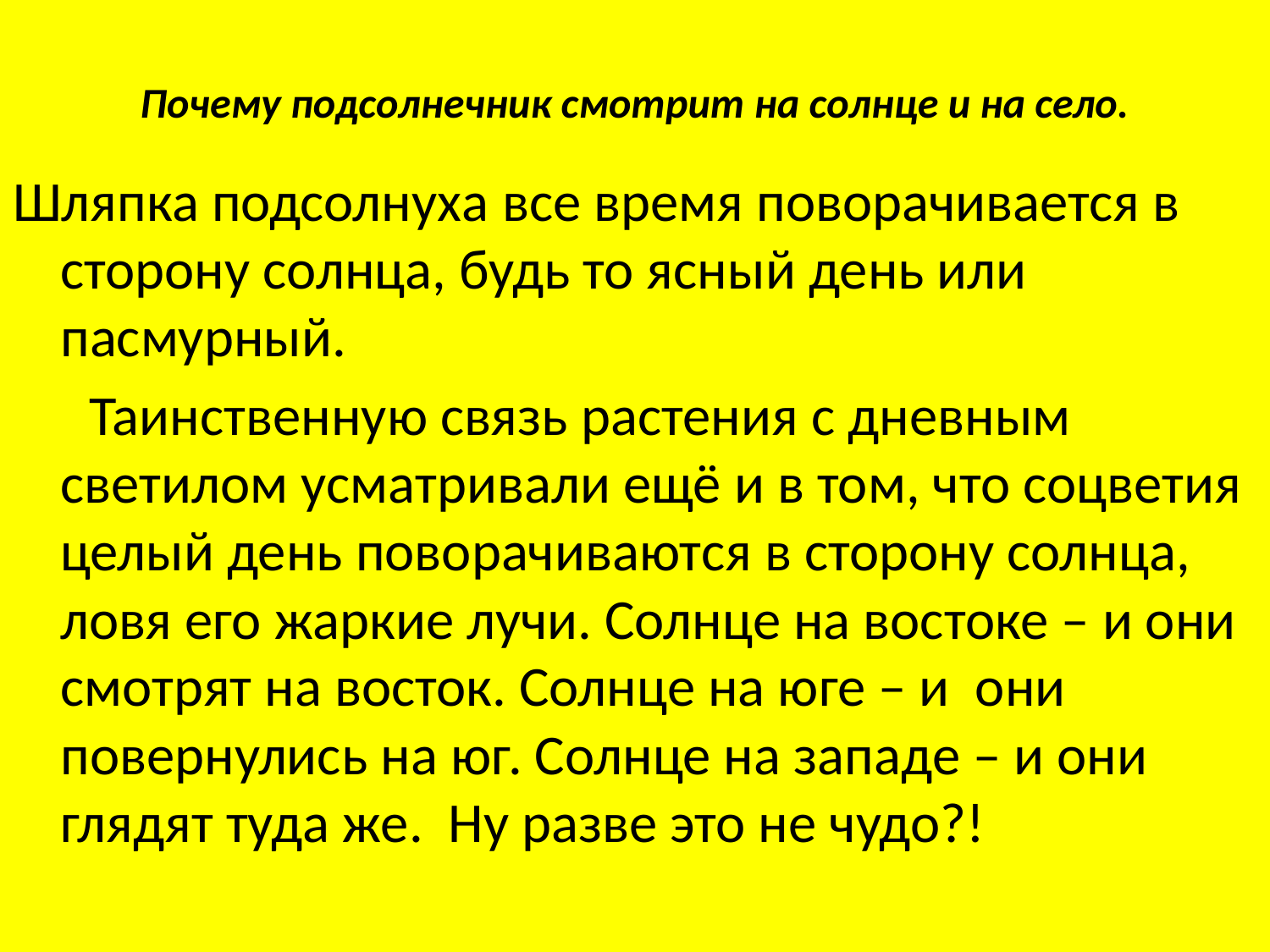

Шляпка подсолнуха все время поворачивается в сторону солнца, будь то ясный день или пасмурный.
      Таинственную связь растения с дневным светилом усматривали ещё и в том, что соцветия целый день поворачиваются в сторону солнца, ловя его жаркие лучи. Солнце на востоке – и они смотрят на восток. Солнце на юге – и  они повернулись на юг. Солнце на западе – и они глядят туда же.  Ну разве это не чудо?!
# Почему подсолнечник смотрит на солнце и на село.